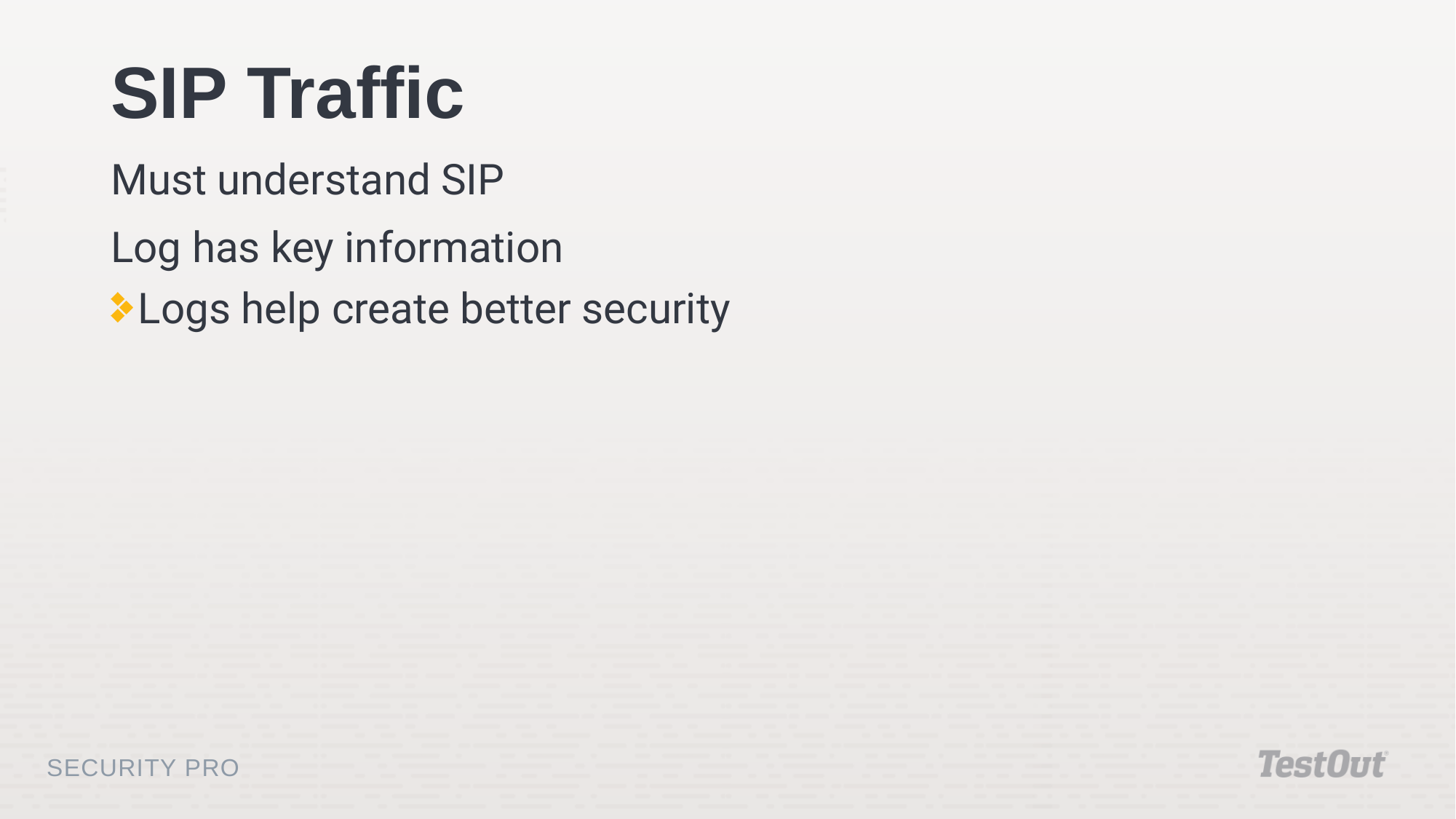

# SIP Traffic
Must understand SIP
Log has key information
Logs help create better security
Security Pro